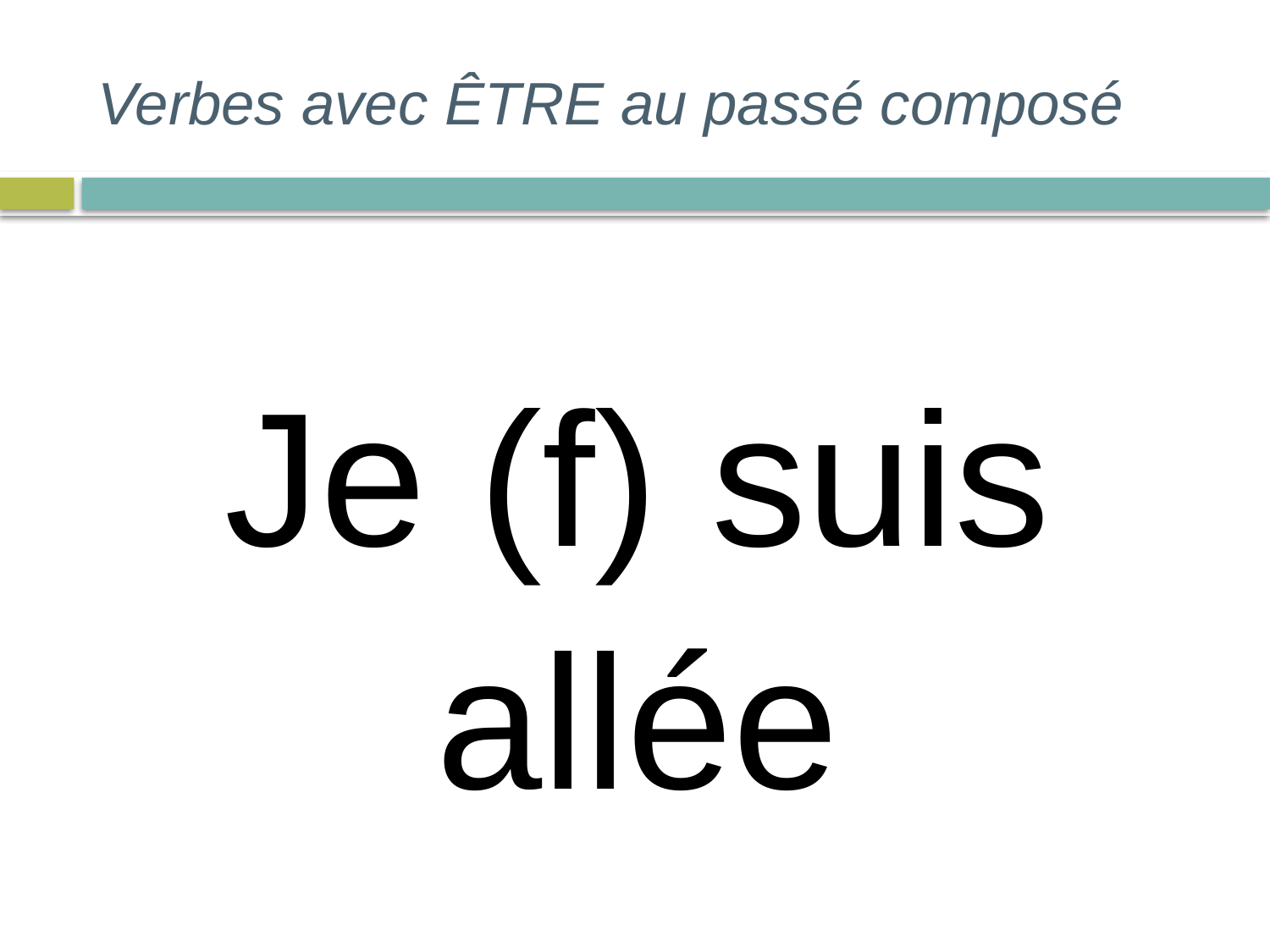

# Verbes avec ÊTRE au passé composé
Je (f) suis
allée